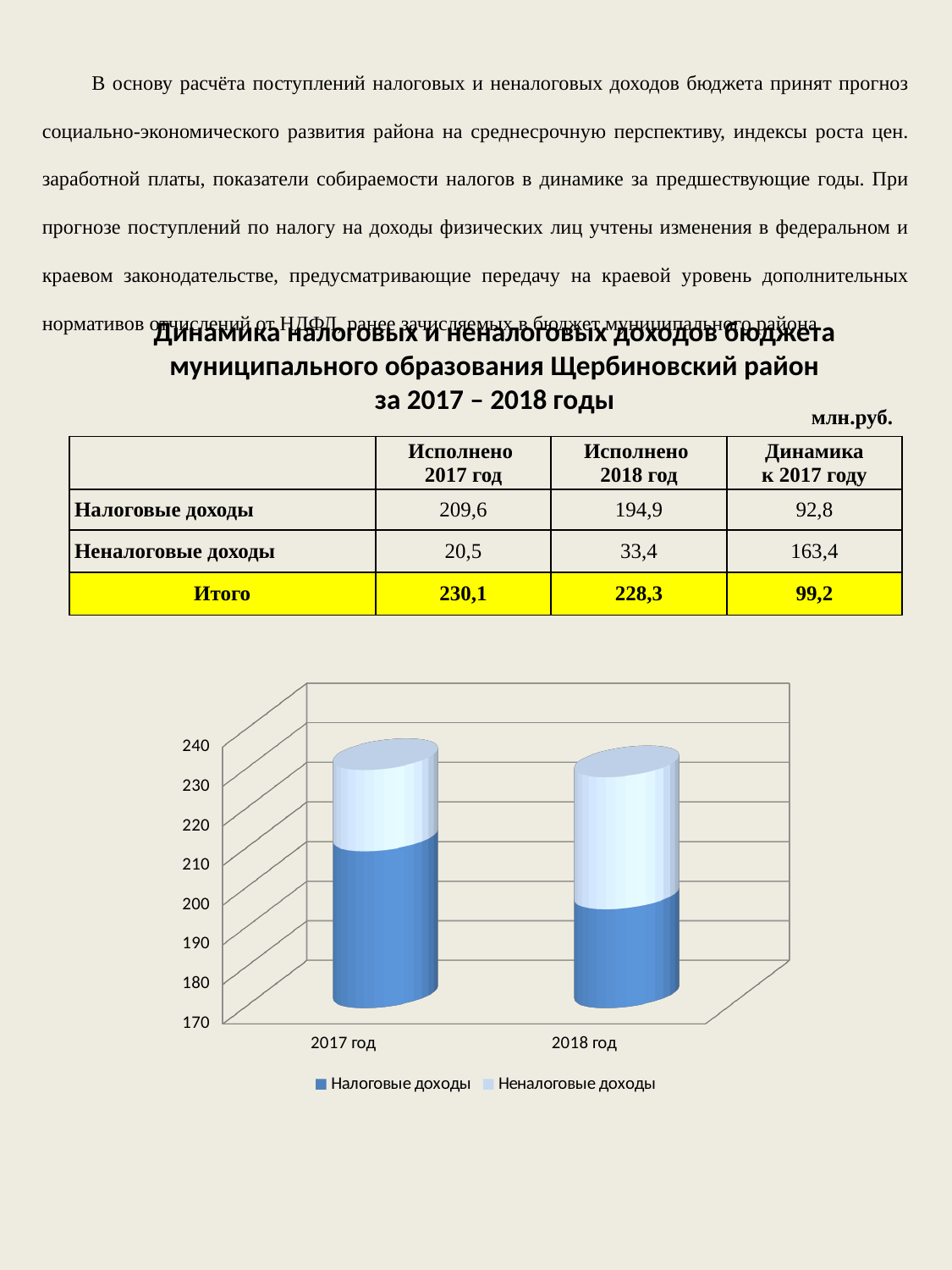

В основу расчёта поступлений налоговых и неналоговых доходов бюджета принят прогноз социально-экономического развития района на среднесрочную перспективу, индексы роста цен. заработной платы, показатели собираемости налогов в динамике за предшествующие годы. При прогнозе поступлений по налогу на доходы физических лиц учтены изменения в федеральном и краевом законодательстве, предусматривающие передачу на краевой уровень дополнительных нормативов отчислений от НДФЛ, ранее зачисляемых в бюджет муниципального района.
Динамика налоговых и неналоговых доходов бюджета
муниципального образования Щербиновский район
за 2017 – 2018 годы
млн.руб.
|  | Исполнено 2017 год | Исполнено 2018 год | Динамика к 2017 году |
| --- | --- | --- | --- |
| Налоговые доходы | 209,6 | 194,9 | 92,8 |
| Неналоговые доходы | 20,5 | 33,4 | 163,4 |
| Итого | 230,1 | 228,3 | 99,2 |

[unsupported chart]